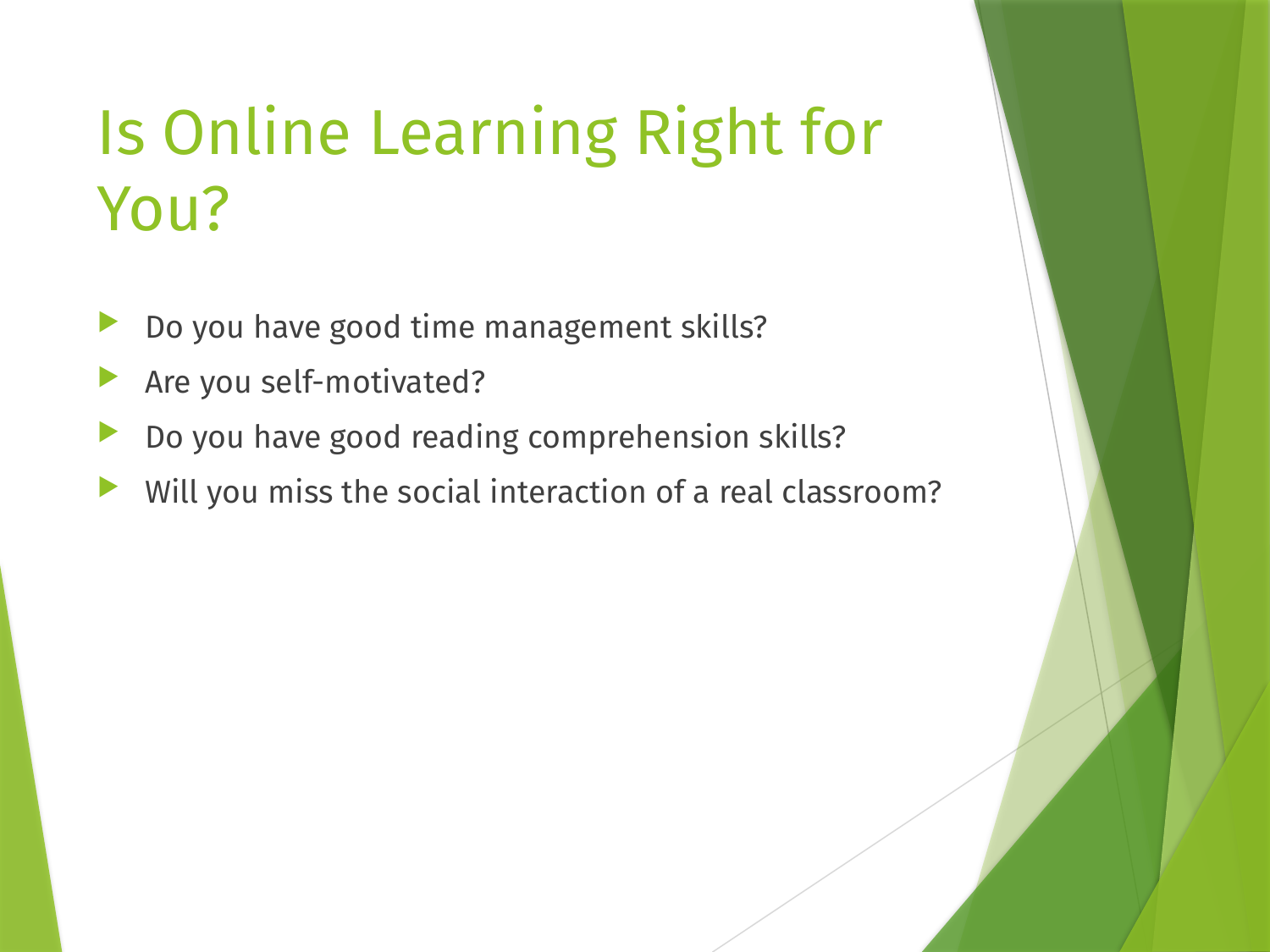

# Is Online Learning Right for You?
Do you have good time management skills?
Are you self-motivated?
Do you have good reading comprehension skills?
Will you miss the social interaction of a real classroom?